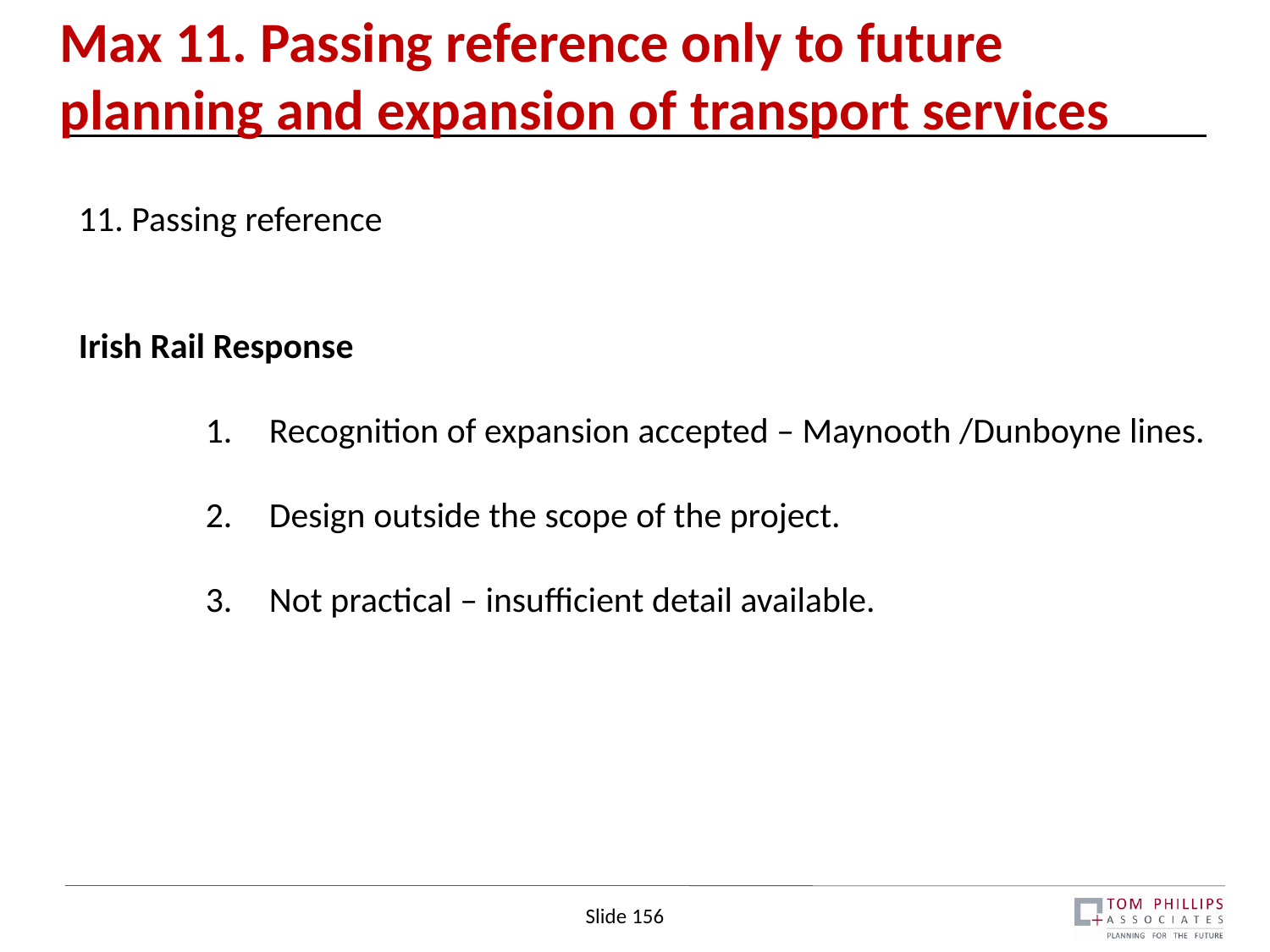

# Max 11. Passing reference only to future planning and expansion of transport services

11. Passing reference

Irish Rail Response

Recognition of expansion accepted – Maynooth /Dunboyne lines.

Design outside the scope of the project.

Not practical – insufficient detail available.